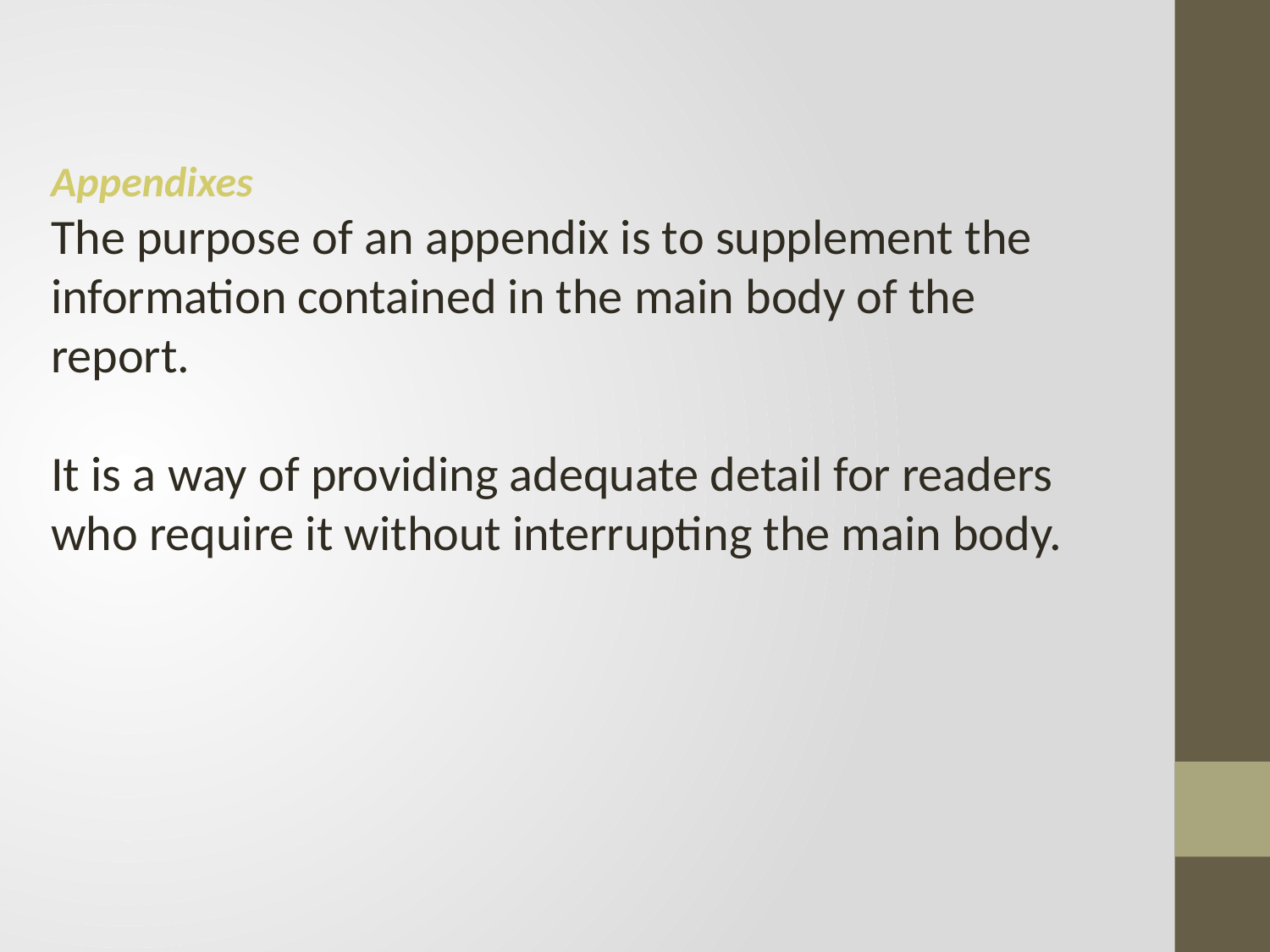

Appendixes
The purpose of an appendix is to supplement the information contained in the main body of the report.

It is a way of providing adequate detail for readers who require it without interrupting the main body.